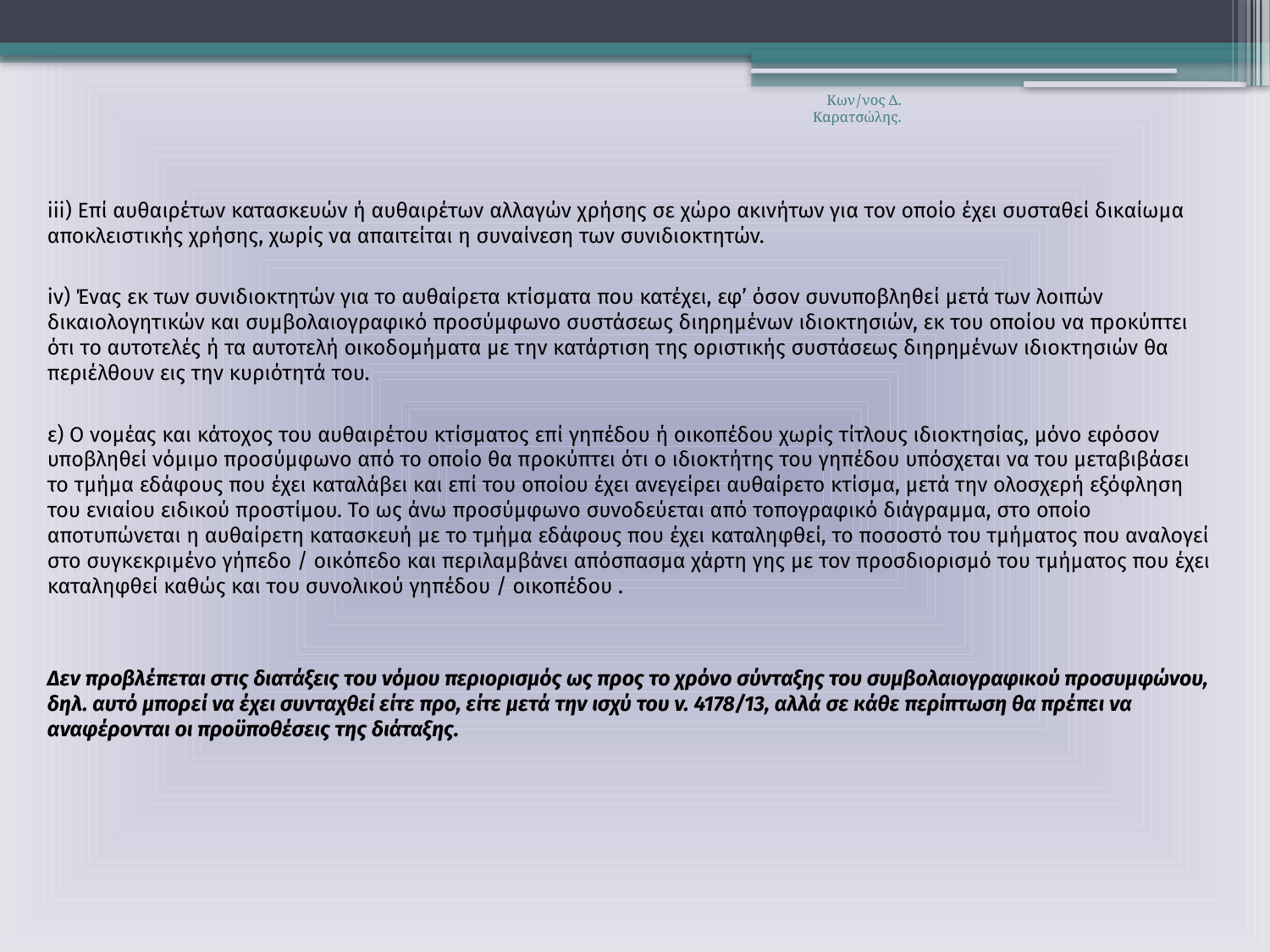

Κων/νος Δ. Καρατσώλης.

iii) Επί αυθαιρέτων κατασκευών ή αυθαιρέτων αλλαγών χρήσης σε χώρο ακινήτων για τον οποίο έχει συσταθεί δικαίωμα αποκλειστικής χρήσης, χωρίς να απαιτείται η συναίνεση των συνιδιοκτητών.

iv) Ένας εκ των συνιδιοκτητών για το αυθαίρετα κτίσματα που κατέχει, εφ’ όσον συνυποβληθεί μετά των λοιπών δικαιολογητικών και συμβολαιογραφικό προσύμφωνο συστάσεως διηρημένων ιδιοκτησιών, εκ του οποίου να προκύπτει ότι το αυτοτελές ή τα αυτοτελή οικοδομήματα με την κατάρτιση της οριστικής συστάσεως διηρημένων ιδιοκτησιών θα περιέλθουν εις την κυριότητά του.

ε) Ο νομέας και κάτοχος του αυθαιρέτου κτίσματος επί γηπέδου ή οικοπέδου χωρίς τίτλους ιδιοκτησίας, μόνο εφόσον υποβληθεί νόμιμο προσύμφωνο από το οποίο θα προκύπτει ότι ο ιδιοκτήτης του γηπέδου υπόσχεται να του μεταβιβάσει το τμήμα εδάφους που έχει καταλάβει και επί του οποίου έχει ανεγείρει αυθαίρετο κτίσμα, μετά την ολοσχερή εξόφληση του ενιαίου ειδικού προστίμου. Το ως άνω προσύμφωνο συνοδεύεται από τοπογραφικό διάγραμμα, στο οποίο αποτυπώνεται η αυθαίρετη κατασκευή με το τμήμα εδάφους που έχει καταληφθεί, το ποσοστό του τμήματος που αναλογεί στο συγκεκριμένο γήπεδο / οικόπεδο και περιλαμβάνει απόσπασμα χάρτη γης με τον προσδιορισμό του τμήματος που έχει καταληφθεί καθώς και του συνολικού γηπέδου / οικοπέδου .

Δεν προβλέπεται στις διατάξεις του νόμου περιορισμός ως προς το χρόνο σύνταξης του συμβολαιογραφικού προσυμφώνου, δηλ. αυτό μπορεί να έχει συνταχθεί είτε προ, είτε μετά την ισχύ του ν. 4178/13, αλλά σε κάθε περίπτωση θα πρέπει να αναφέρονται οι προϋποθέσεις της διάταξης.